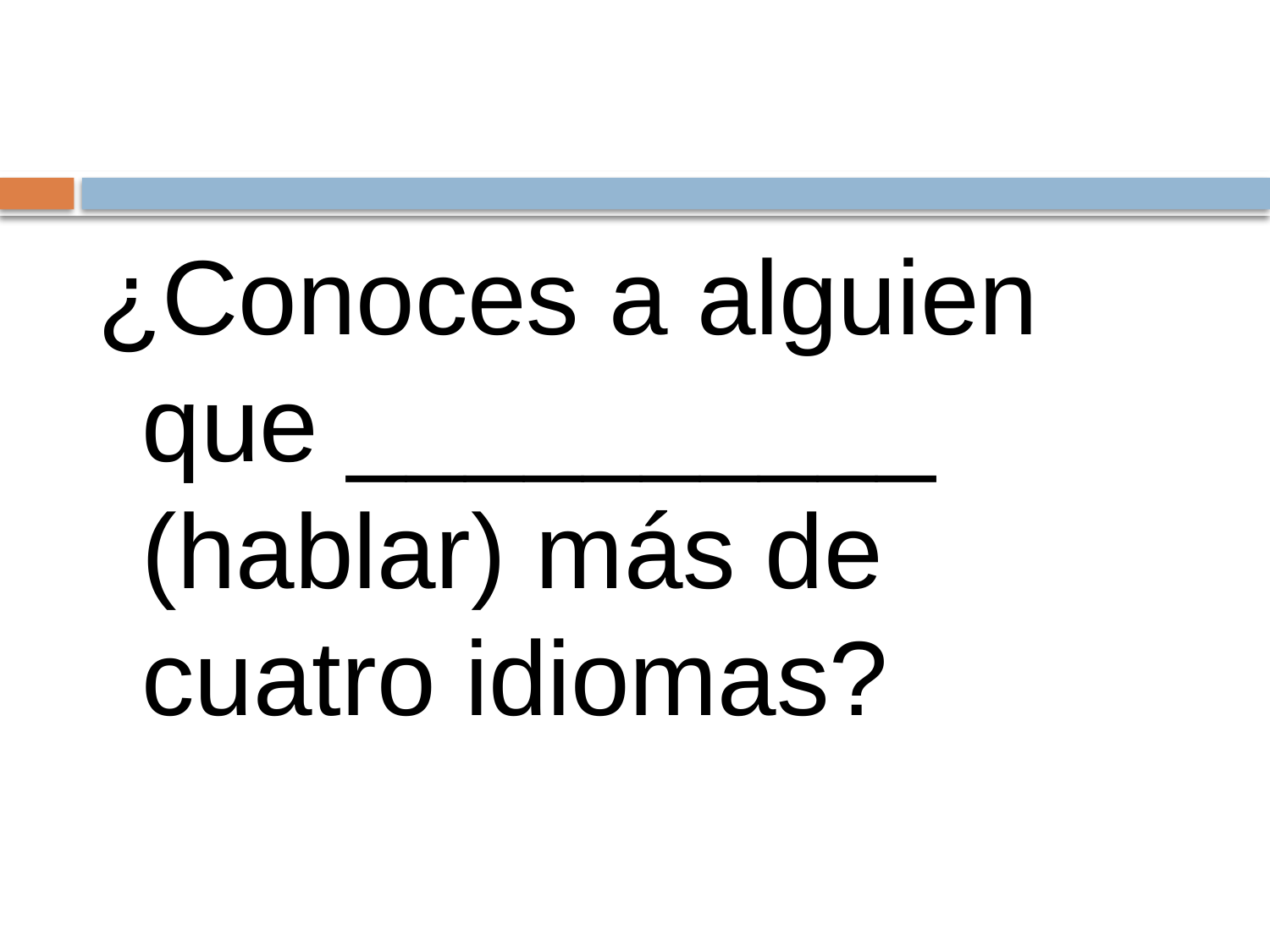

#
¿Conoces a alguien que __________ (hablar) más de cuatro idiomas?